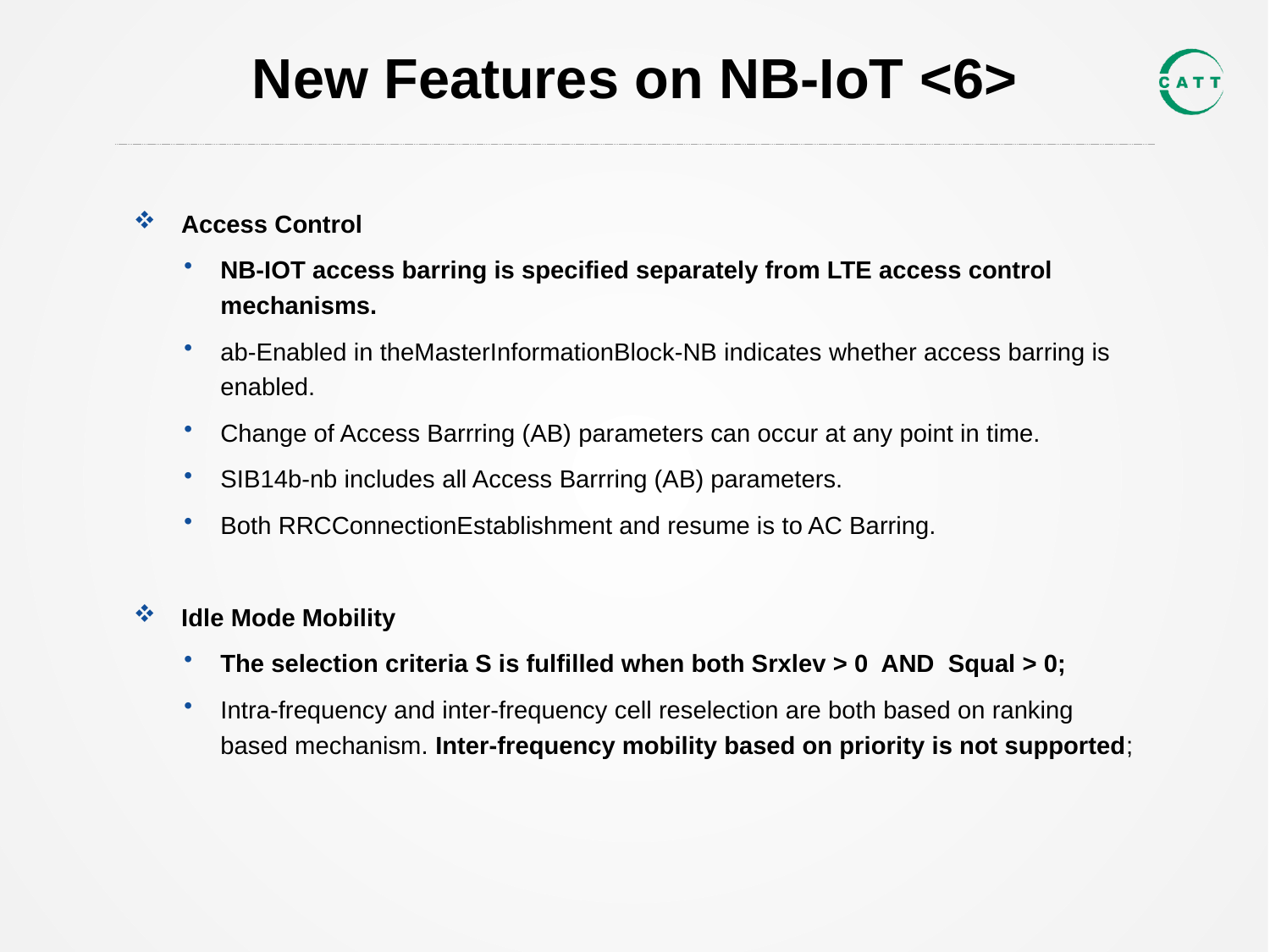

# New Features on NB-IoT <6>
Access Control
NB-IOT access barring is specified separately from LTE access control mechanisms.
ab-Enabled in theMasterInformationBlock-NB indicates whether access barring is enabled.
Change of Access Barrring (AB) parameters can occur at any point in time.
SIB14b-nb includes all Access Barrring (AB) parameters.
Both RRCConnectionEstablishment and resume is to AC Barring.

Idle Mode Mobility
The selection criteria S is fulfilled when both Srxlev > 0  AND  Squal > 0;
Intra-frequency and inter-frequency cell reselection are both based on ranking based mechanism. Inter-frequency mobility based on priority is not supported;